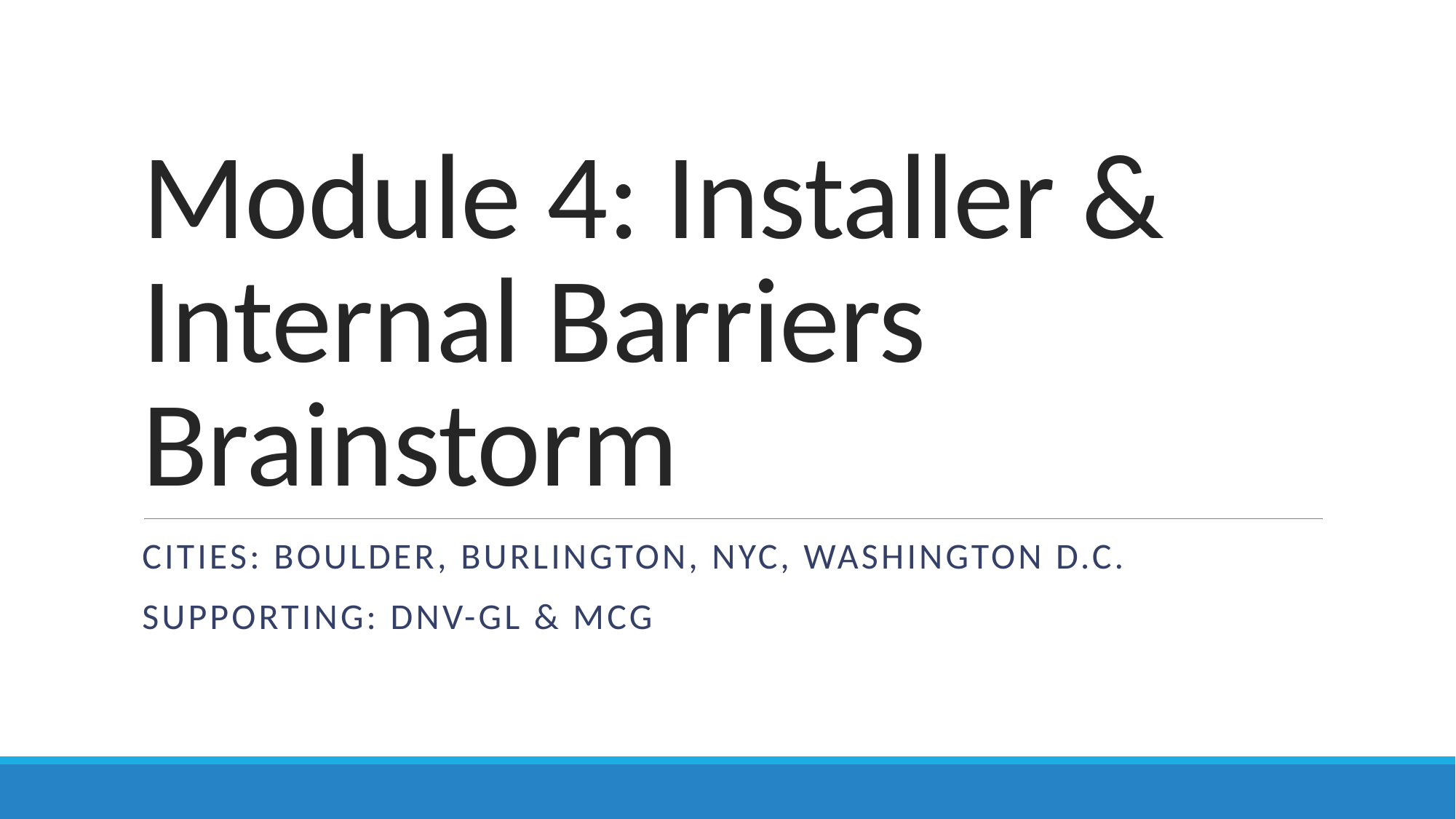

# Module 4: Installer & Internal Barriers Brainstorm
Cities: Boulder, Burlington, Nyc, Washington D.c.
Supporting: Dnv-GL & MCG